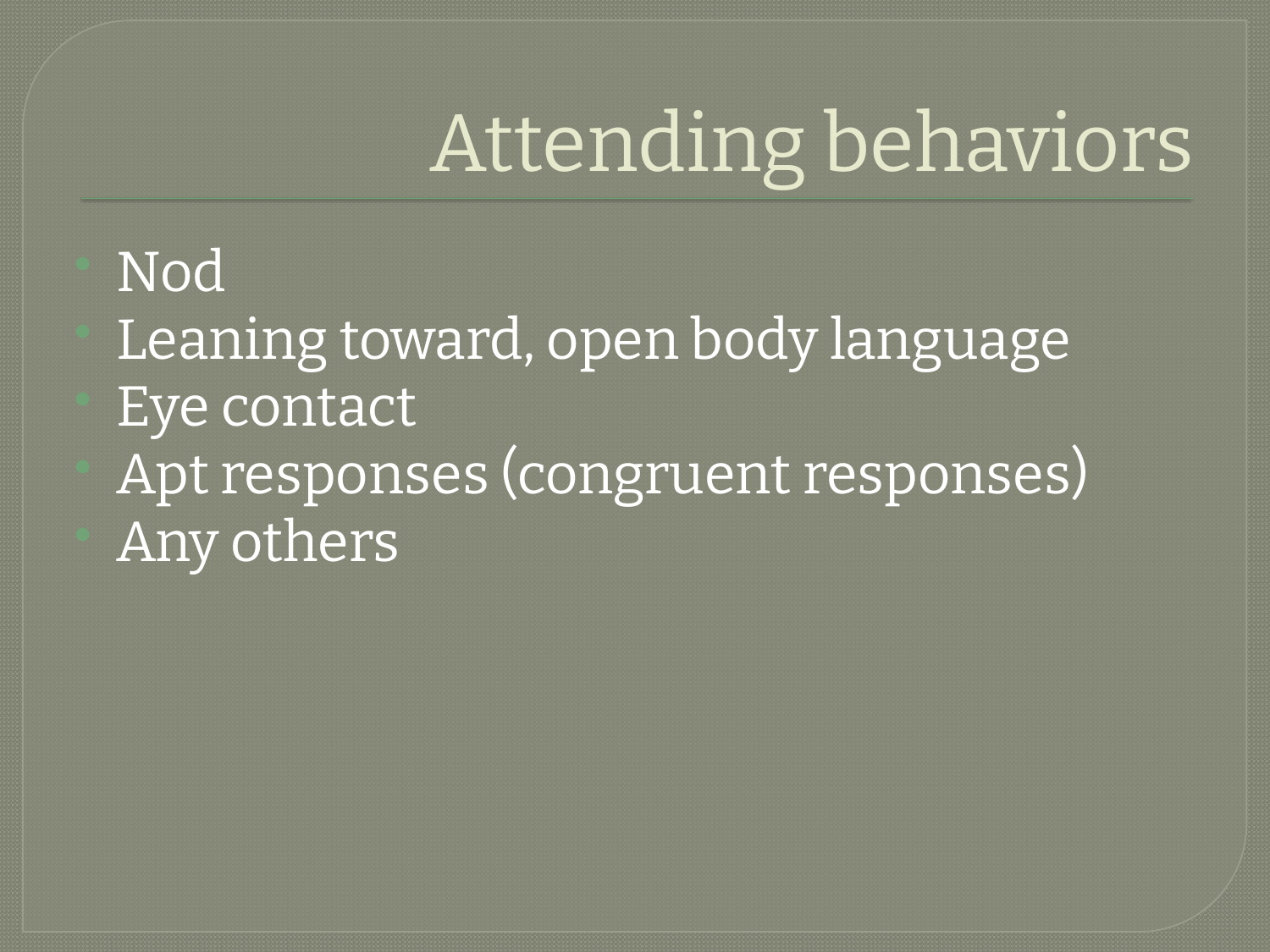

# Attending behaviors
Nod
Leaning toward, open body language
Eye contact
Apt responses (congruent responses)
Any others